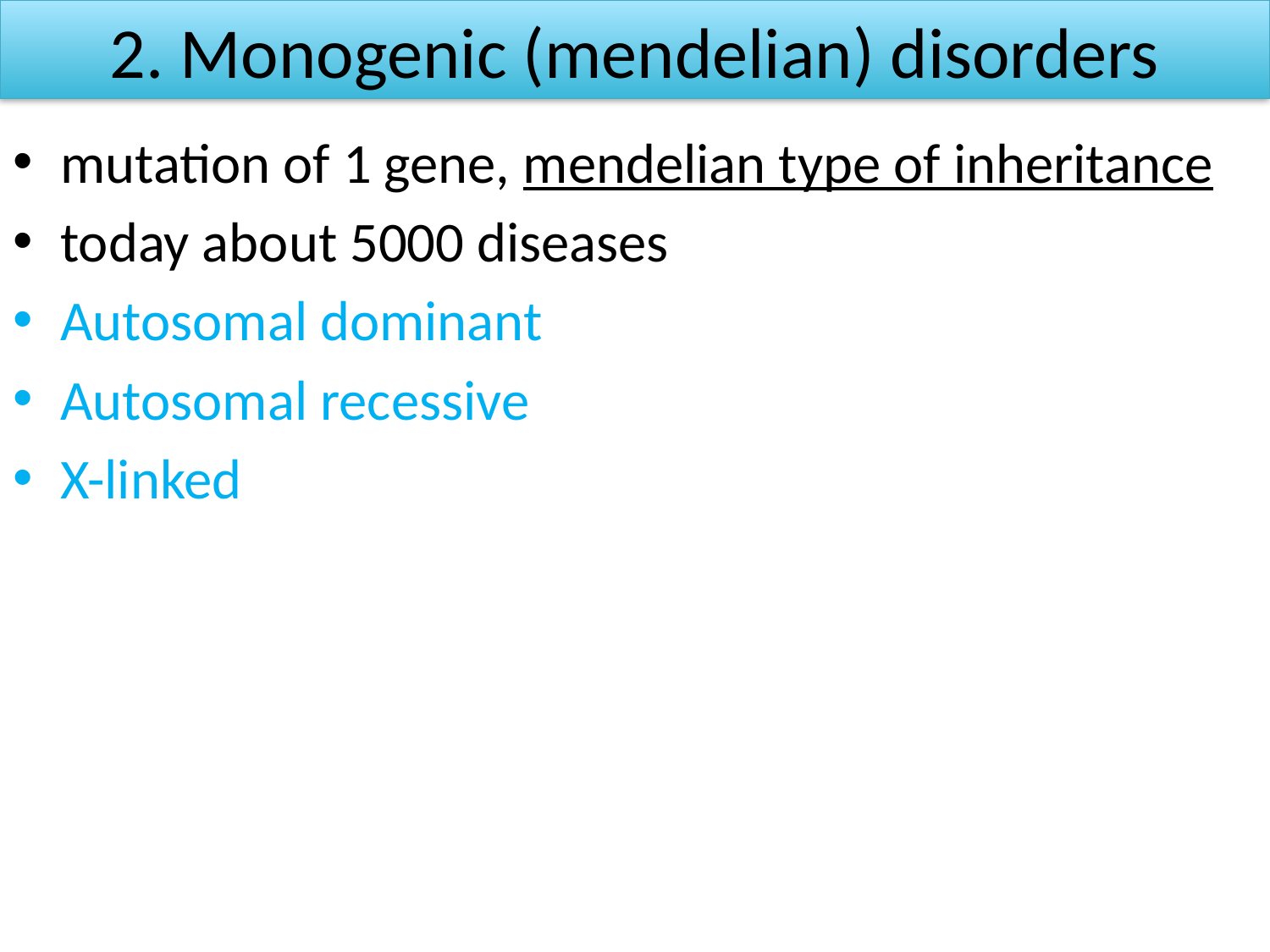

# 2. Monogenic (mendelian) disorders
mutation of 1 gene, mendelian type of inheritance
today about 5000 diseases
Autosomal dominant
Autosomal recessive
X-linked